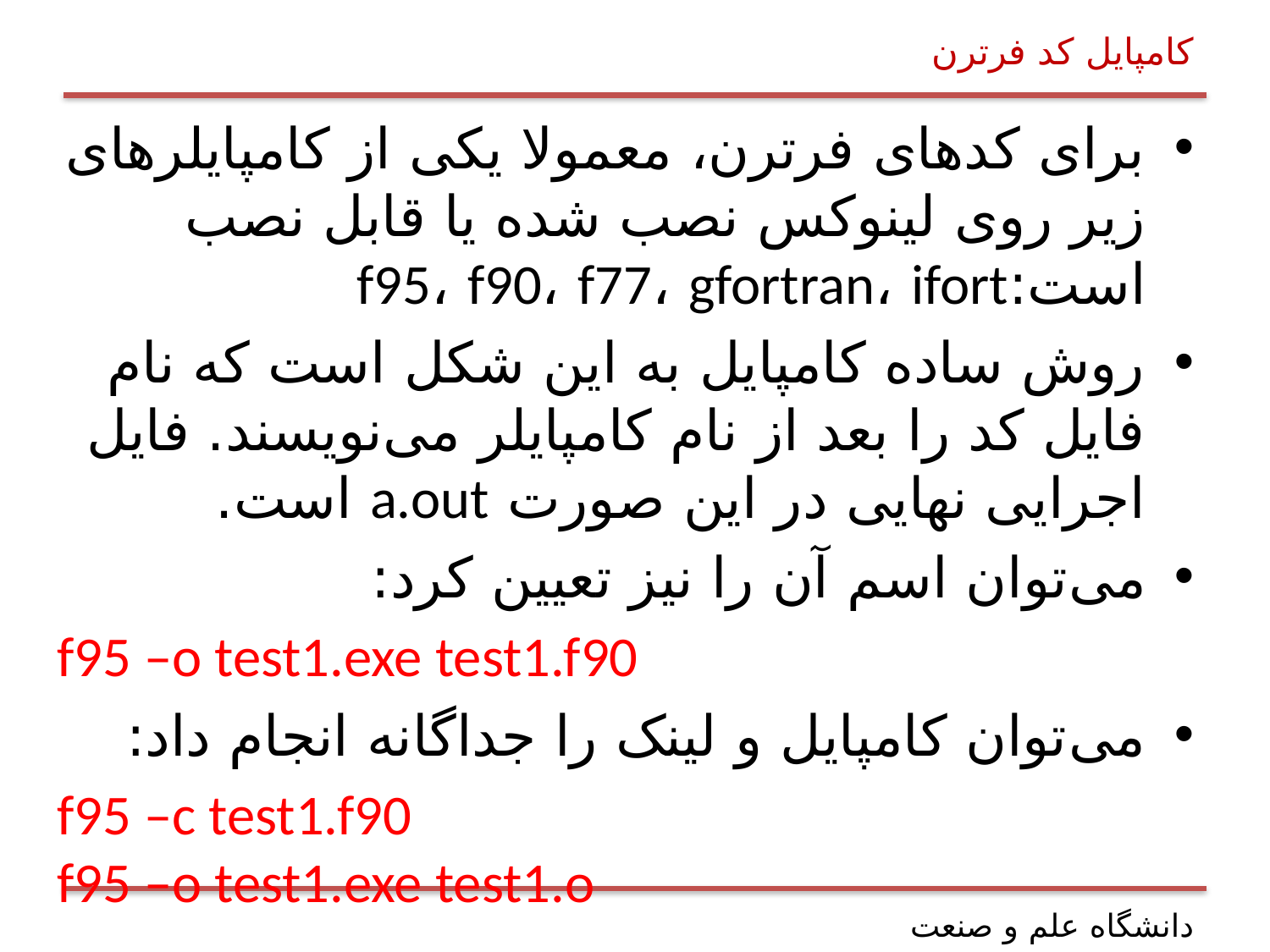

# کامپایل کد فرترن
برای کدهای فرترن، معمولا یکی از کامپایلرهای زیر روی لینوکس نصب شده یا قابل نصب است:f95، f90، f77، gfortran، ifort
‌روش ساده کامپایل به این شکل است که نام فایل کد را بعد از نام کامپایلر می‌نویسند. فایل اجرایی نهایی در این صورت a.out است.
می‌توان اسم آن را نیز تعیین کرد:
 f95 –o test1.exe test1.f90
می‌توان کامپایل و لینک را جداگانه انجام داد:
 f95 –c test1.f90
 f95 –o test1.exe test1.o